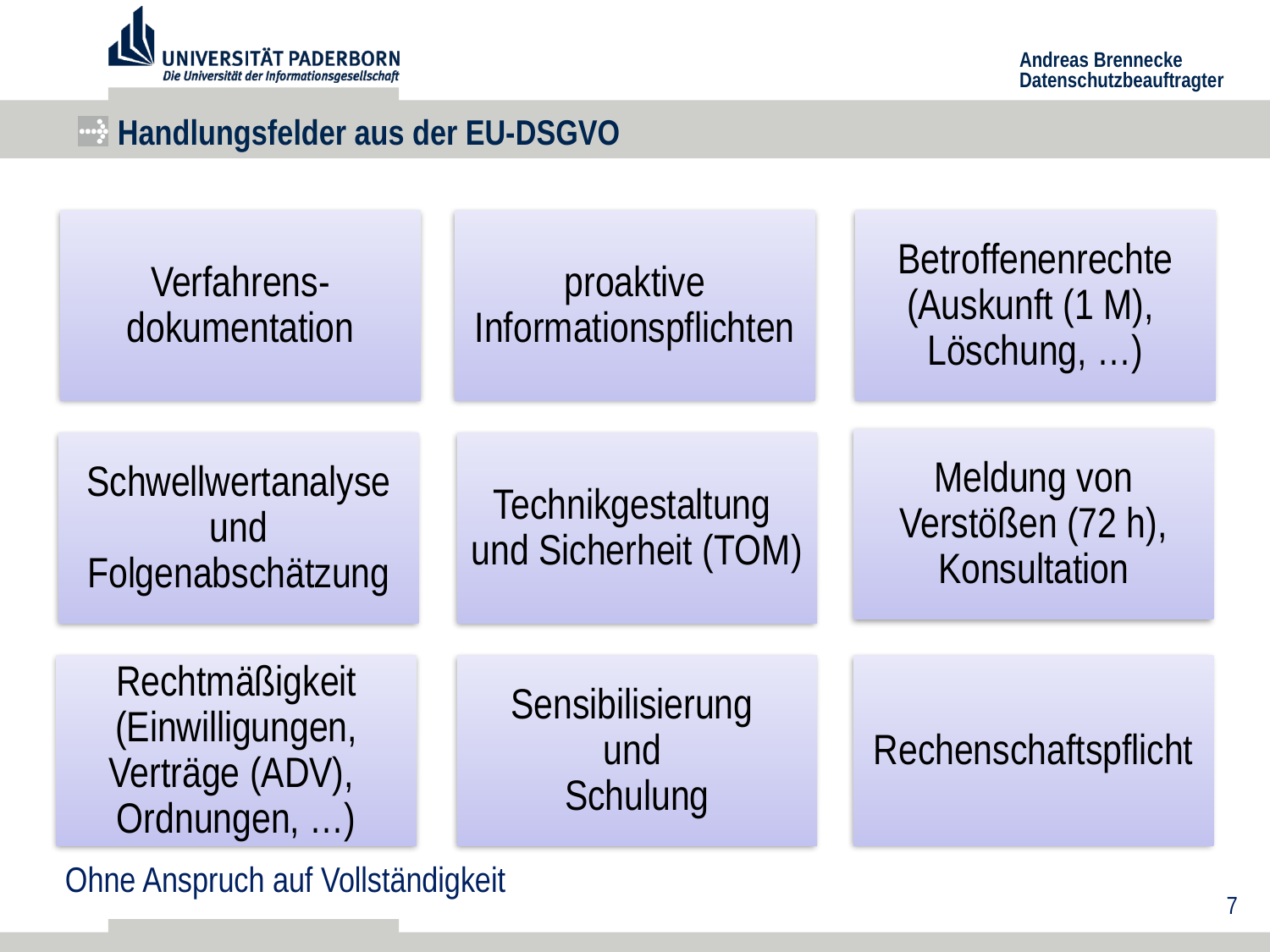

# Handlungsfelder aus der EU-DSGVO
Verfahrens-dokumentation
proaktive Informationspflichten
Betroffenenrechte (Auskunft (1 M),
Löschung, …)
Schwellwertanalyse und Folgenabschätzung
Technikgestaltung
und Sicherheit (TOM)
Meldung von Verstößen (72 h), Konsultation
Rechtmäßigkeit (Einwilligungen, Verträge (ADV),
Ordnungen, …)
Sensibilisierung
und
Schulung
Rechenschaftspflicht
Ohne Anspruch auf Vollständigkeit
7